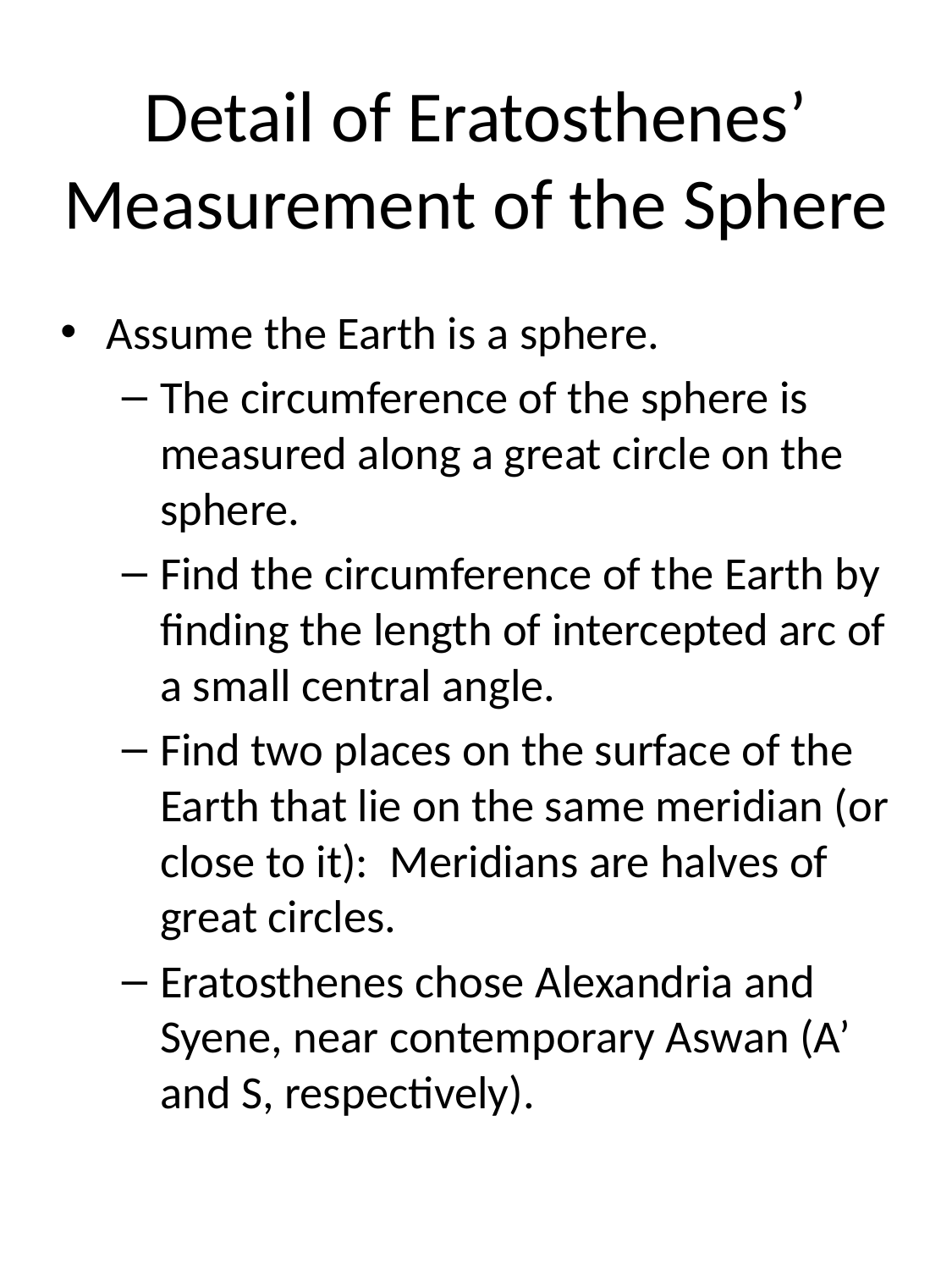

# Detail of Eratosthenes’ Measurement of the Sphere
Assume the Earth is a sphere.
The circumference of the sphere is measured along a great circle on the sphere.
Find the circumference of the Earth by finding the length of intercepted arc of a small central angle.
Find two places on the surface of the Earth that lie on the same meridian (or close to it):  Meridians are halves of great circles.
Eratosthenes chose Alexandria and Syene, near contemporary Aswan (A’ and S, respectively).